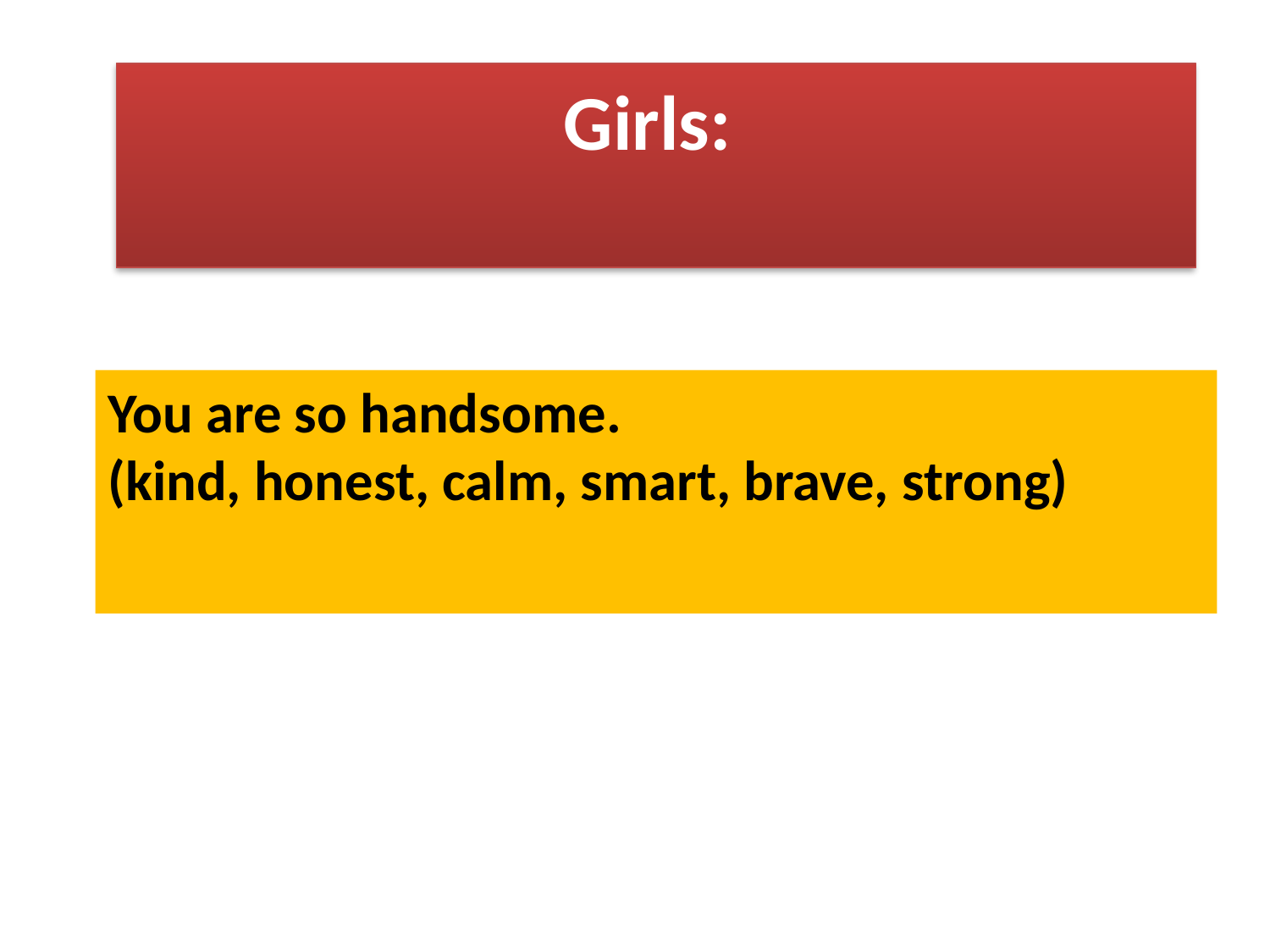

# Girls:
You are so handsome.
(kind, honest, calm, smart, brave, strong)